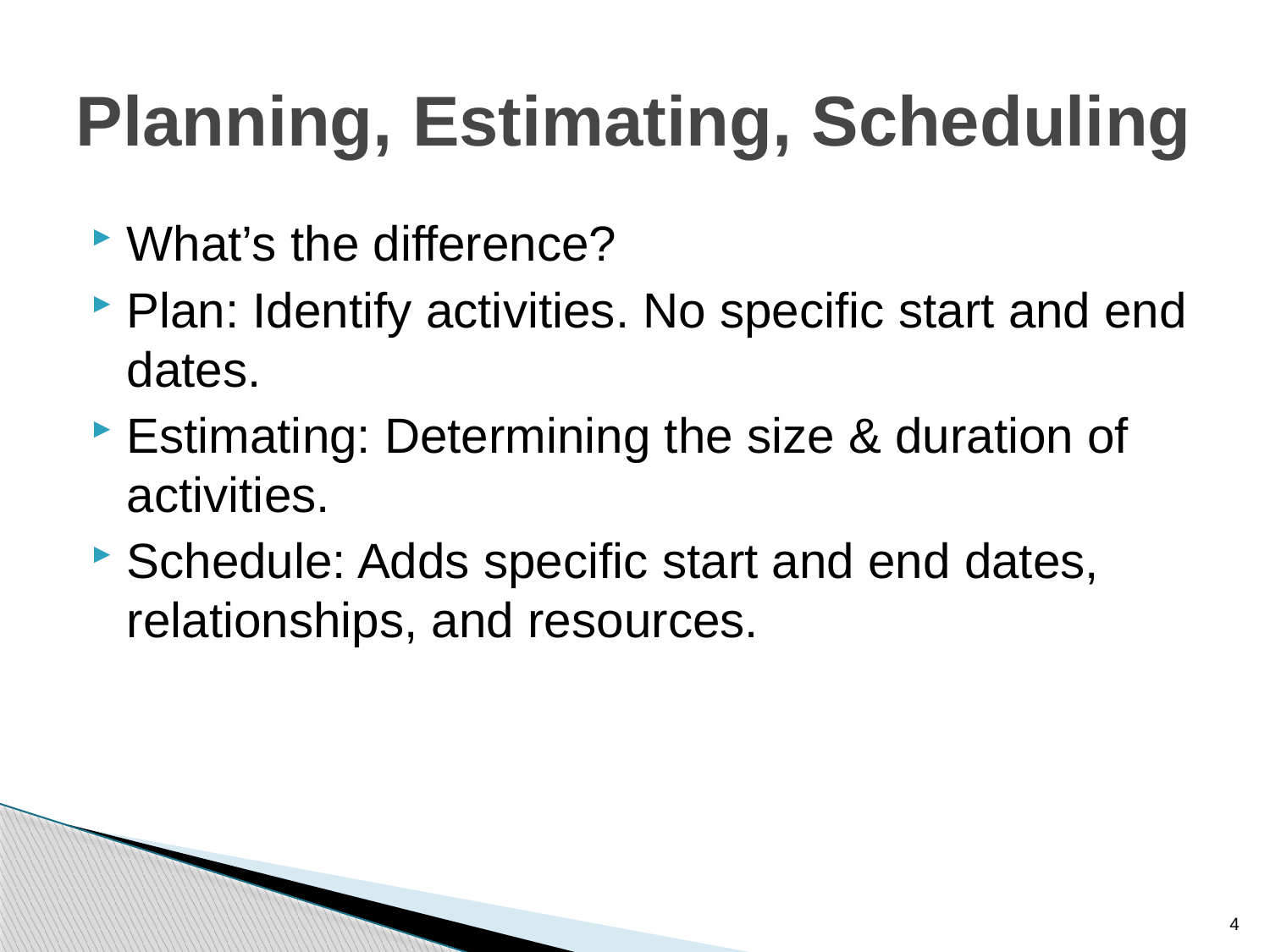

# Planning, Estimating, Scheduling
What’s the difference?
Plan: Identify activities. No specific start and end dates.
Estimating: Determining the size & duration of activities.
Schedule: Adds specific start and end dates, relationships, and resources.
4